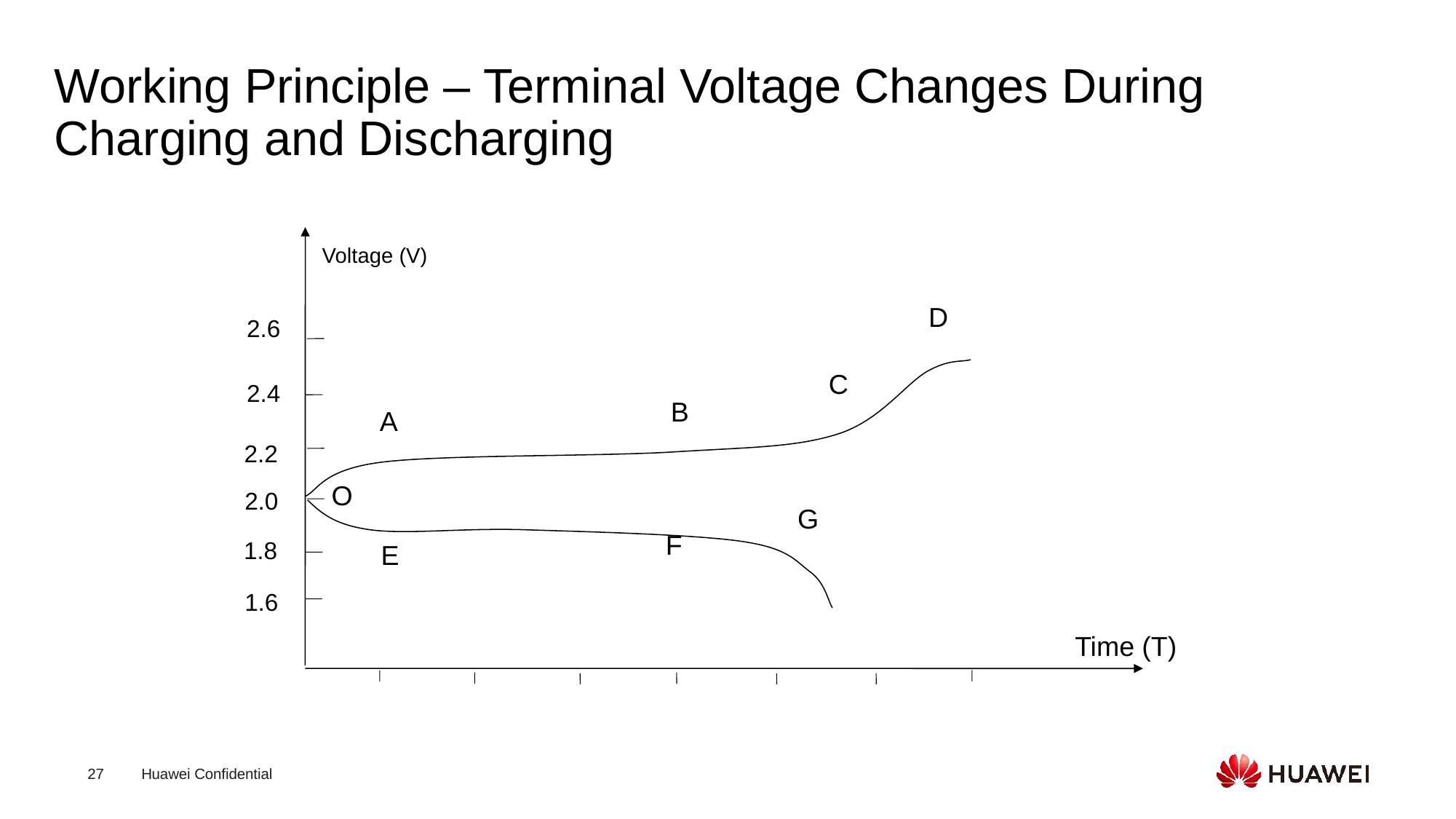

# Working Principle – Terminal Voltage Changes During Charging and Discharging

Voltage (V)
D
2.6

C
2.4

B
A
2.2

O
2.0

G
F
1.8
E

1.6

Time (T)